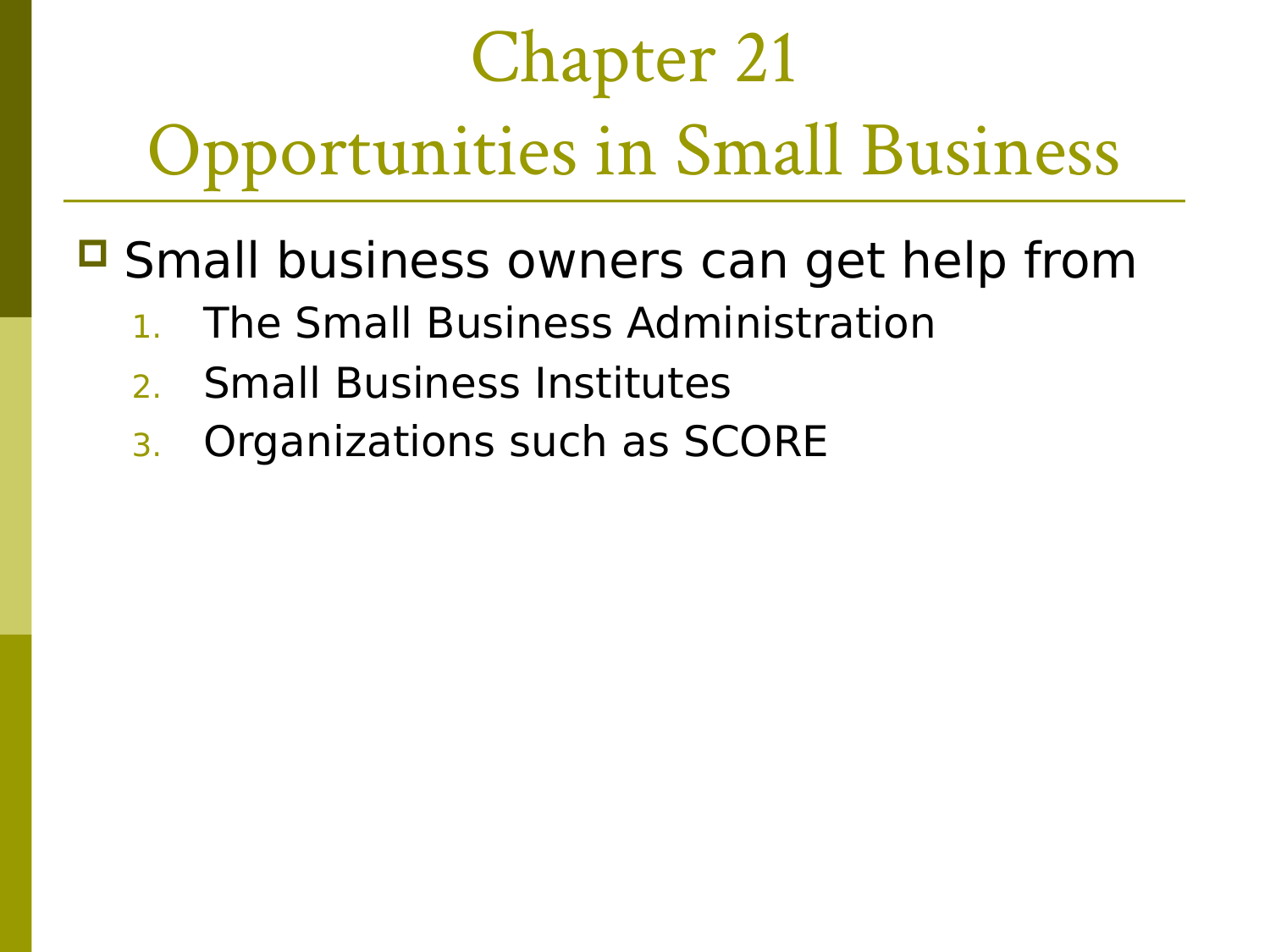

# Chapter 21 Opportunities in Small Business
Small business owners can get help from
The Small Business Administration
Small Business Institutes
Organizations such as SCORE